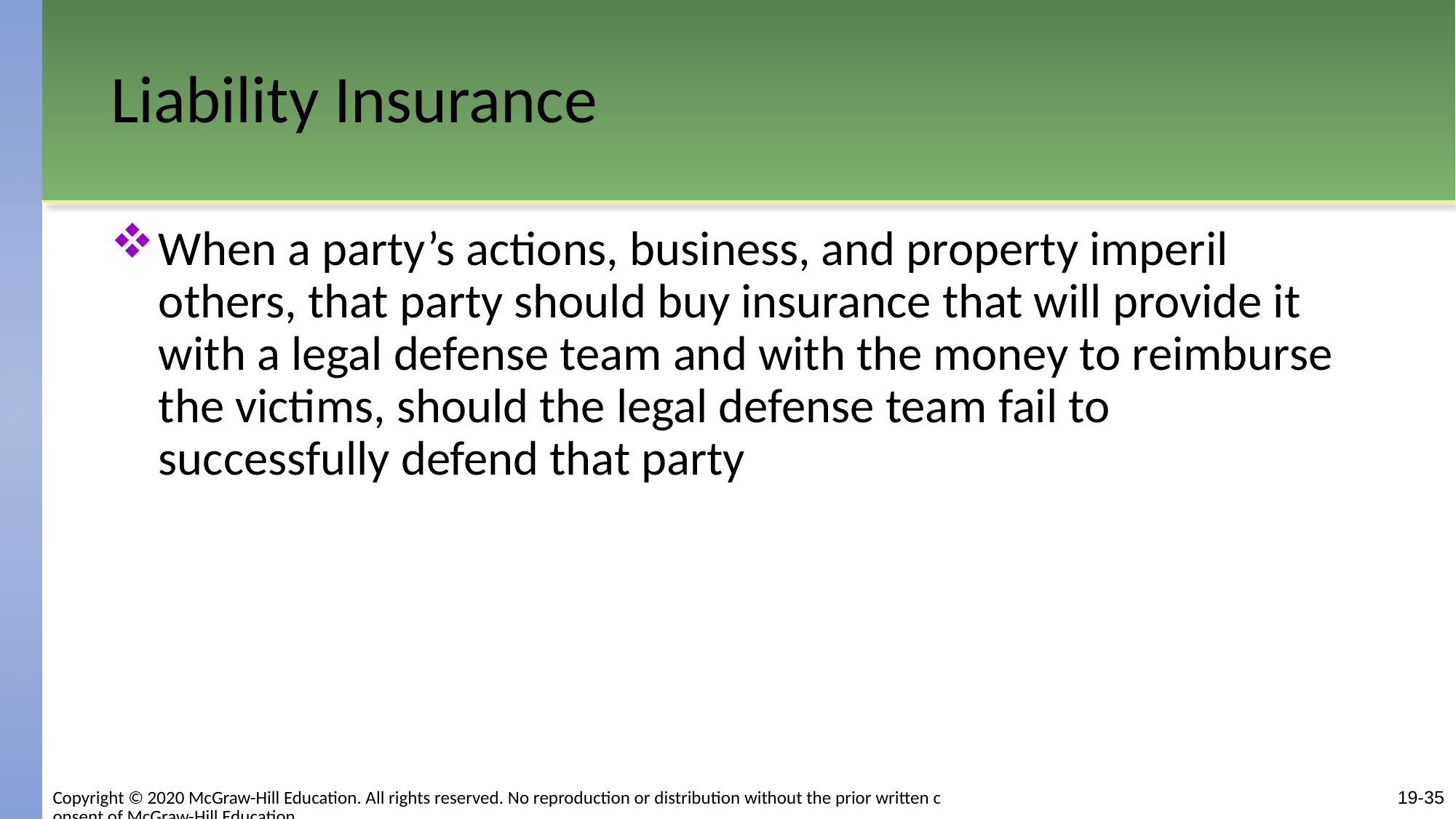

# Liability Insurance
When a party’s actions, business, and property imperil others, that party should buy insurance that will provide it with a legal defense team and with the money to reimburse the victims, should the legal defense team fail to successfully defend that party

Copyright © 2020 McGraw-Hill Education. All rights reserved. No reproduction or distribution without the prior written consent of McGraw-Hill Education.
19-35